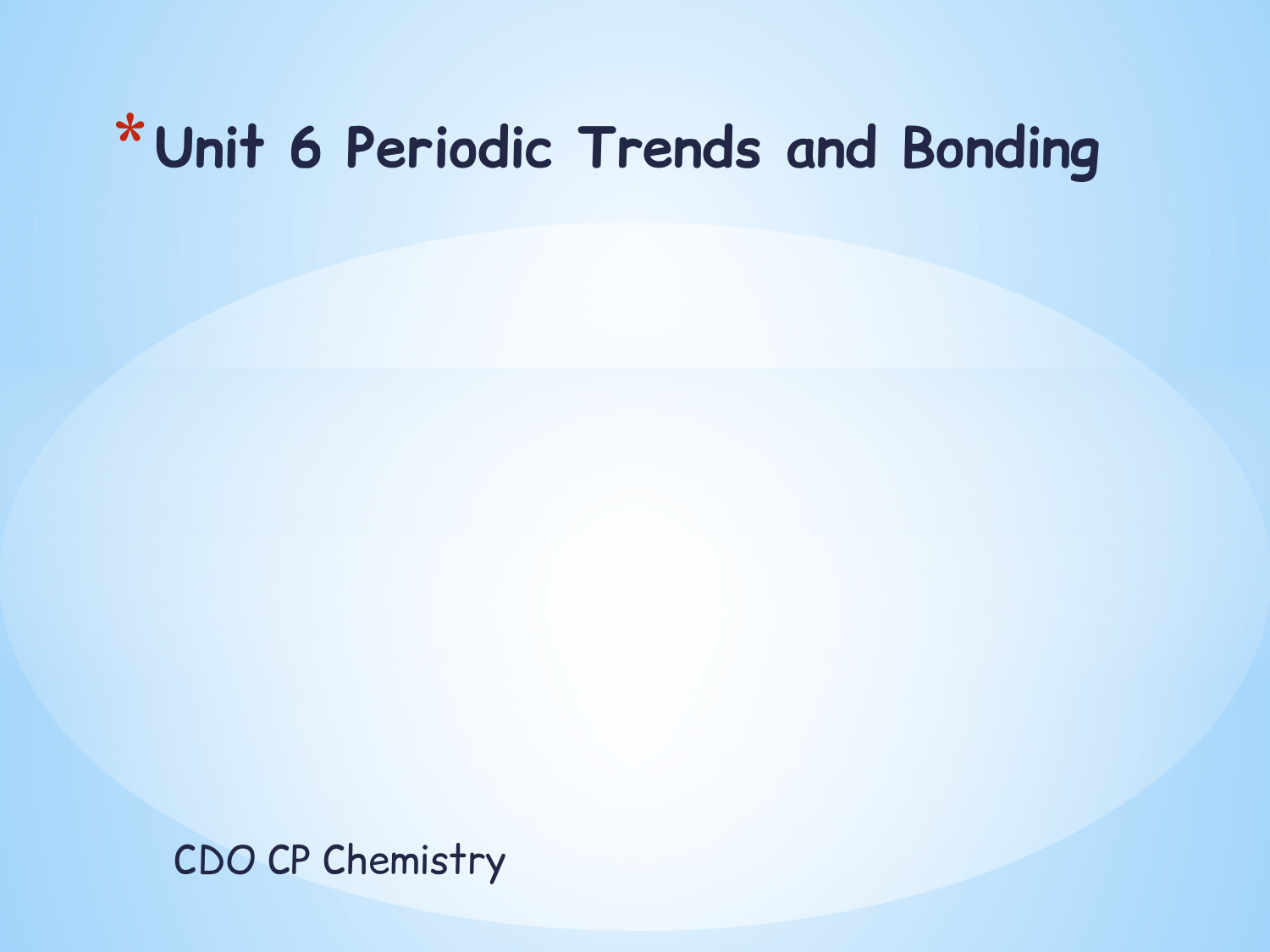

# Unit 6 Periodic Trends and Bonding
CDO CP Chemistry